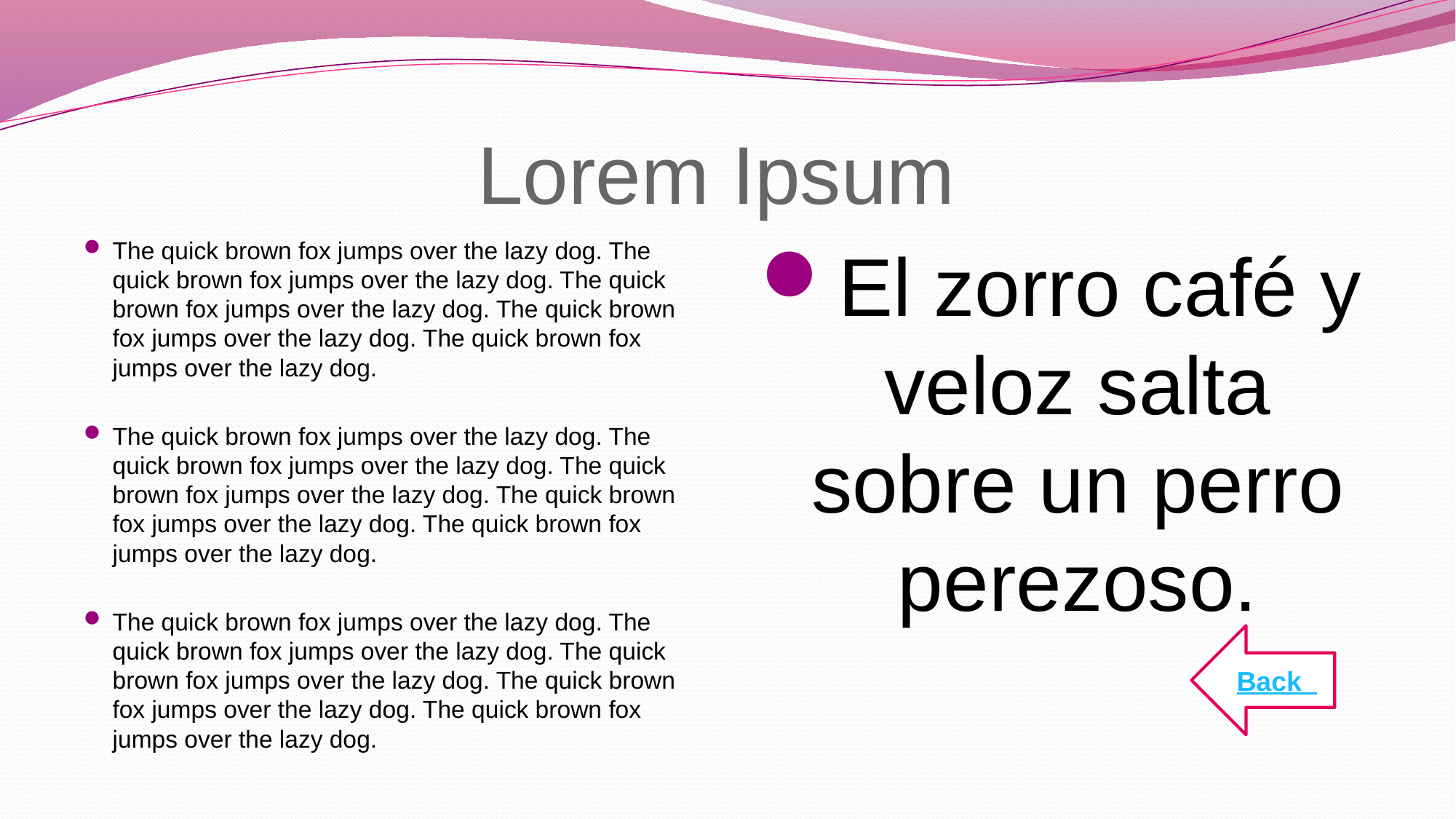

# Lorem Ipsum
The quick brown fox jumps over the lazy dog. The quick brown fox jumps over the lazy dog. The quick brown fox jumps over the lazy dog. The quick brown fox jumps over the lazy dog. The quick brown fox jumps over the lazy dog.

The quick brown fox jumps over the lazy dog. The quick brown fox jumps over the lazy dog. The quick brown fox jumps over the lazy dog. The quick brown fox jumps over the lazy dog. The quick brown fox jumps over the lazy dog.

The quick brown fox jumps over the lazy dog. The quick brown fox jumps over the lazy dog. The quick brown fox jumps over the lazy dog. The quick brown fox jumps over the lazy dog. The quick brown fox jumps over the lazy dog.

El zorro café y veloz salta sobre un perro perezoso.

Back